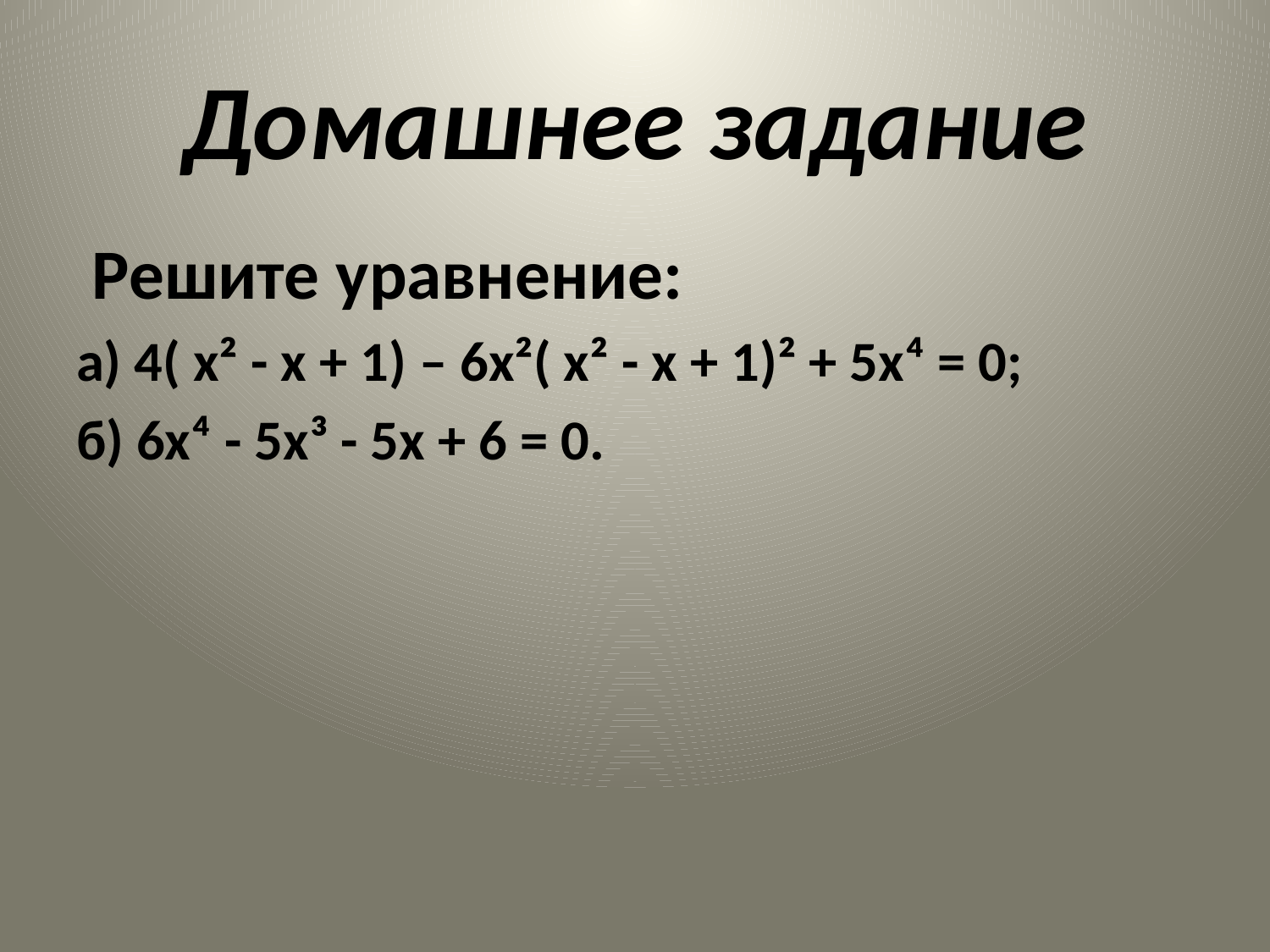

# Домашнее задание
 Решите уравнение:
а) 4( х² - х + 1) – 6х²( х² - х + 1)² + 5х⁴ = 0;
б) 6х⁴ - 5х³ - 5х + 6 = 0.